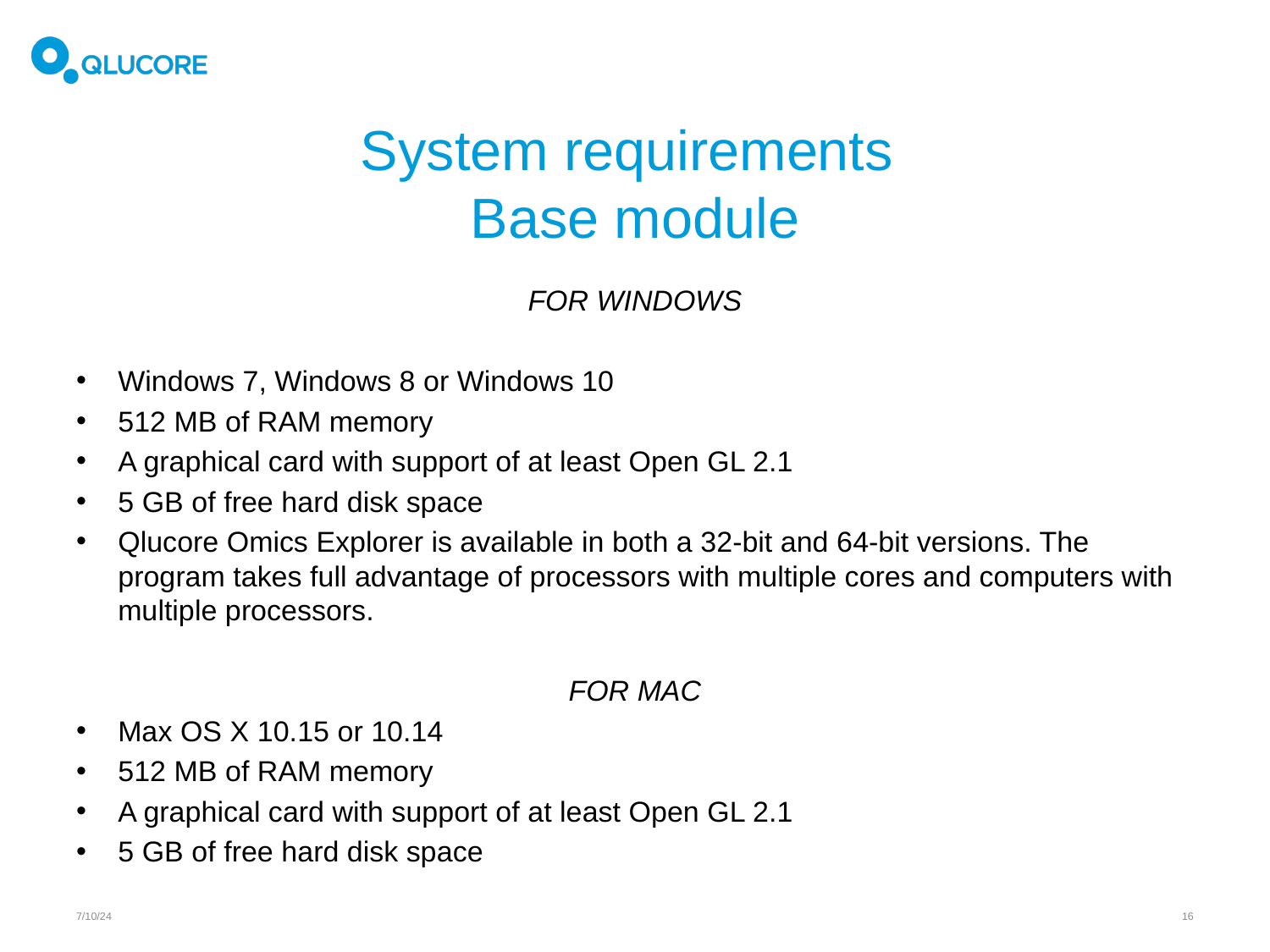

# System requirements Base module
FOR WINDOWS

Windows 7, Windows 8 or Windows 10
512 MB of RAM memory
A graphical card with support of at least Open GL 2.1
5 GB of free hard disk space
Qlucore Omics Explorer is available in both a 32-bit and 64-bit versions. The program takes full advantage of processors with multiple cores and computers with multiple processors.

FOR MAC
Max OS X 10.15 or 10.14
512 MB of RAM memory
A graphical card with support of at least Open GL 2.1
5 GB of free hard disk space

7/10/24

16